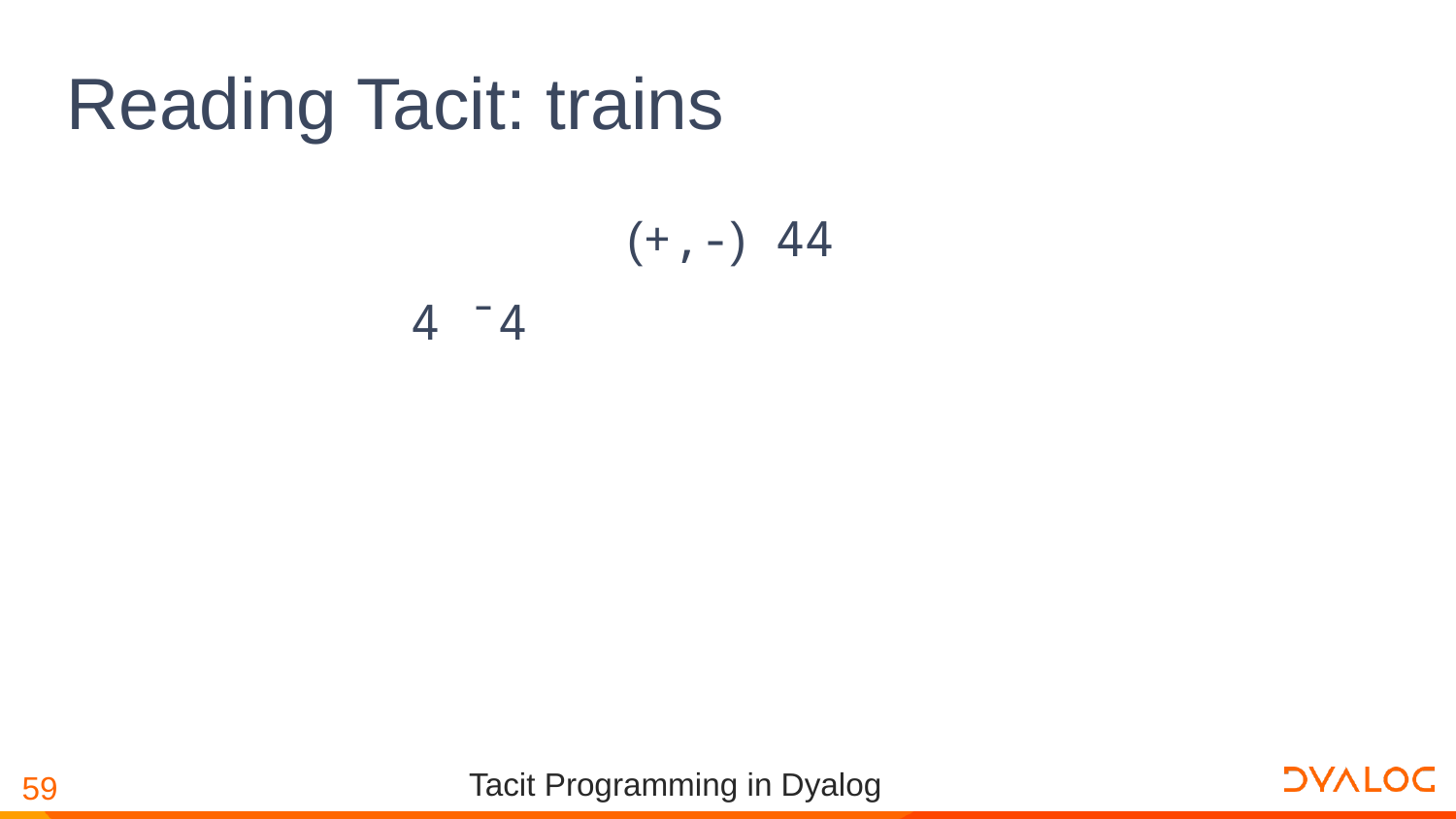

# Reading Tacit: trains
(+,-) 44
4 ¯4                  .